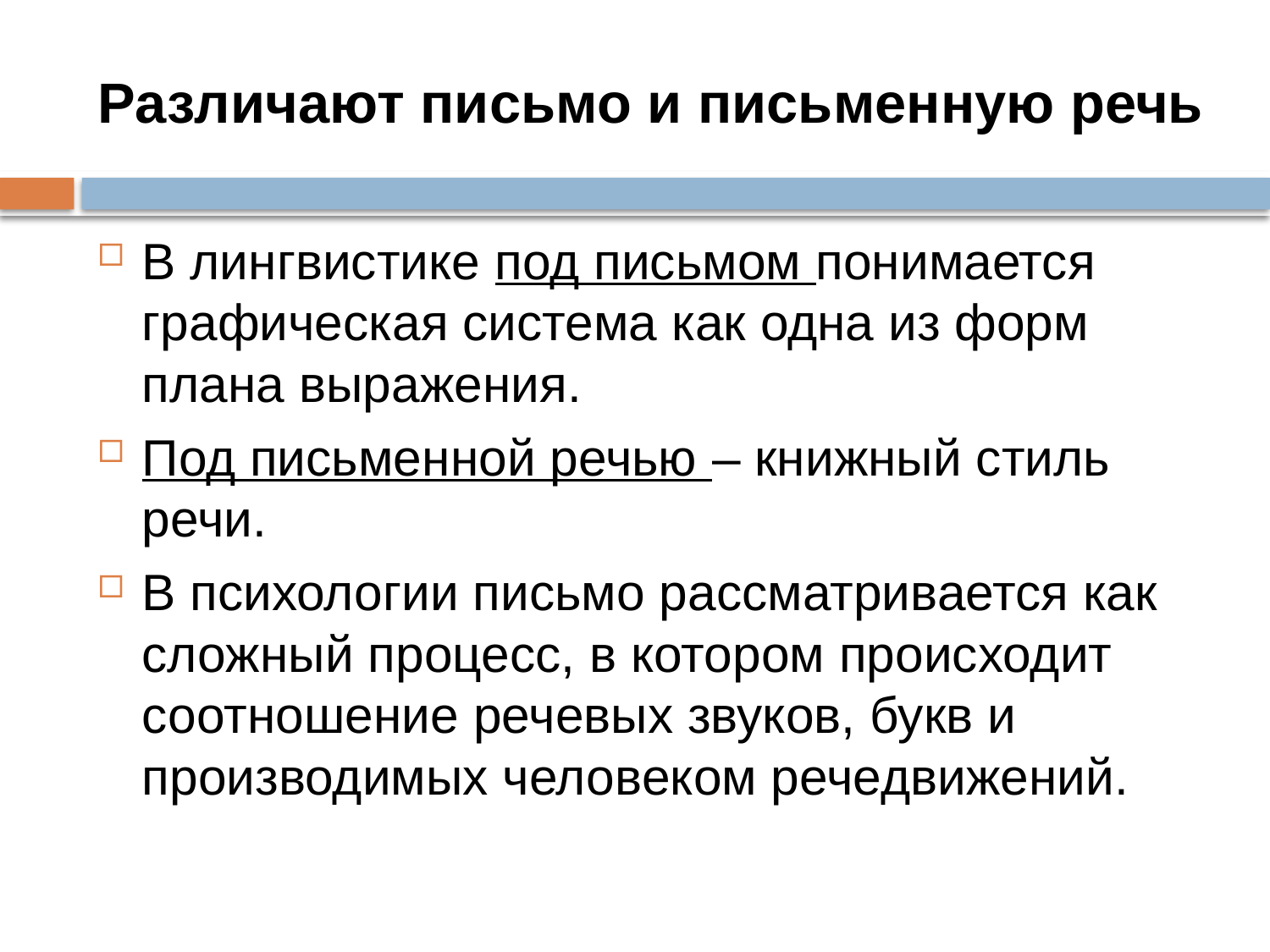

# Различают письмо и письменную речь
В лингвистике под письмом понимается графическая система как одна из форм плана выражения.
Под письменной речью – книжный стиль речи.
В психологии письмо рассматривается как сложный процесс, в котором происходит соотношение речевых звуков, букв и производимых человеком речедвижений.